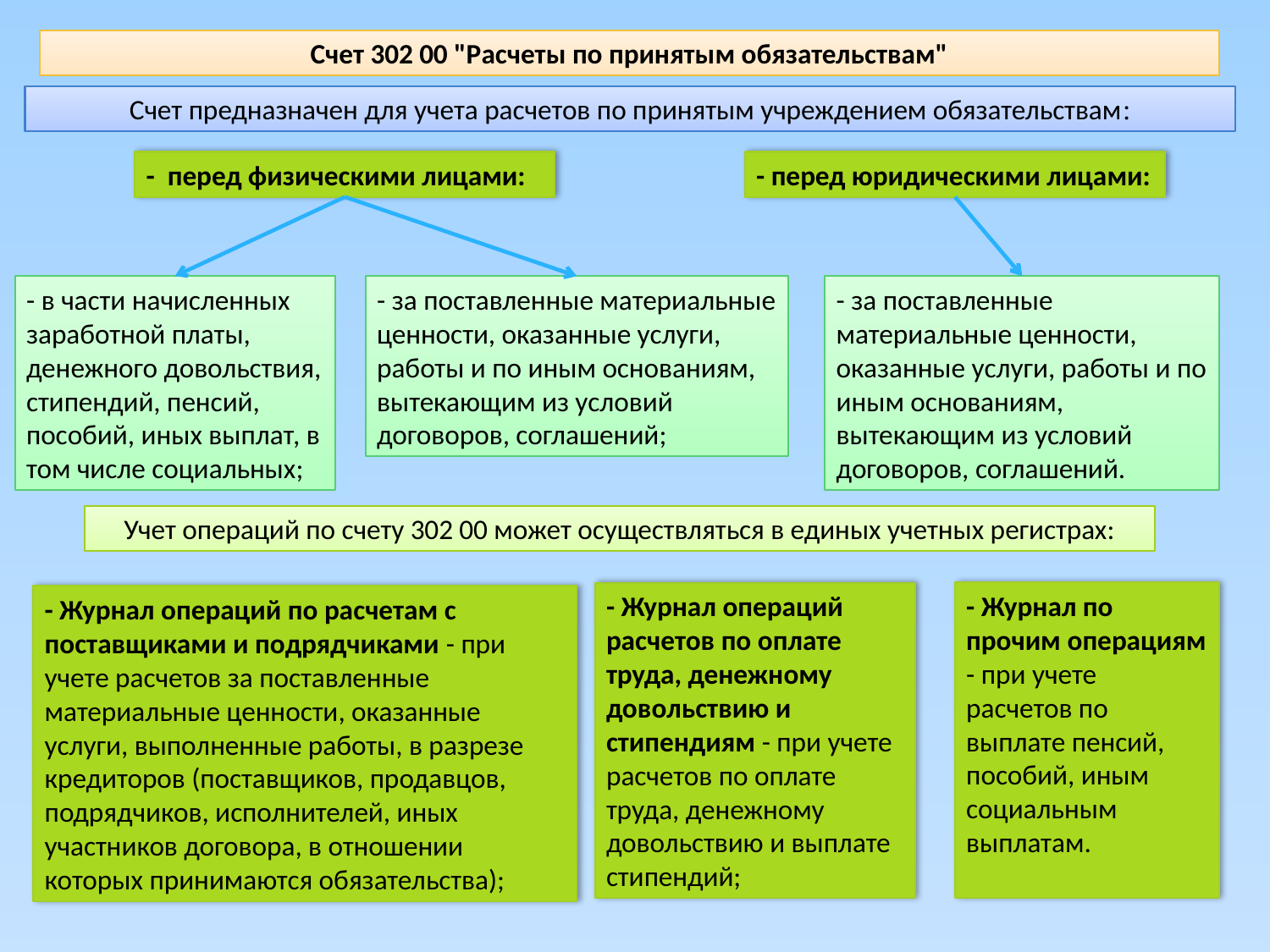

Счет 302 00 "Расчеты по принятым обязательствам"
Счет предназначен для учета расчетов по принятым учреждением обязательствам:
-  перед физическими лицами:
- перед юридическими лицами:
- за поставленные материальные ценности, оказанные услуги, работы и по иным основаниям, вытекающим из условий договоров, соглашений;
- за поставленные материальные ценности, оказанные услуги, работы и по иным основаниям, вытекающим из условий договоров, соглашений.
- в части начисленных заработной платы, денежного довольствия, стипендий, пенсий, пособий, иных выплат, в том числе социальных;
Учет операций по счету 302 00 может осуществляться в единых учетных регистрах:
- Журнал по прочим операциям - при учете расчетов по выплате пенсий, пособий, иным социальным выплатам.

- Журнал операций расчетов по оплате труда, денежному довольствию и стипендиям - при учете расчетов по оплате труда, денежному довольствию и выплате стипендий;
- Журнал операций по расчетам с поставщиками и подрядчиками - при учете расчетов за поставленные материальные ценности, оказанные услуги, выполненные работы, в разрезе кредиторов (поставщиков, продавцов, подрядчиков, исполнителей, иных участников договора, в отношении которых принимаются обязательства);